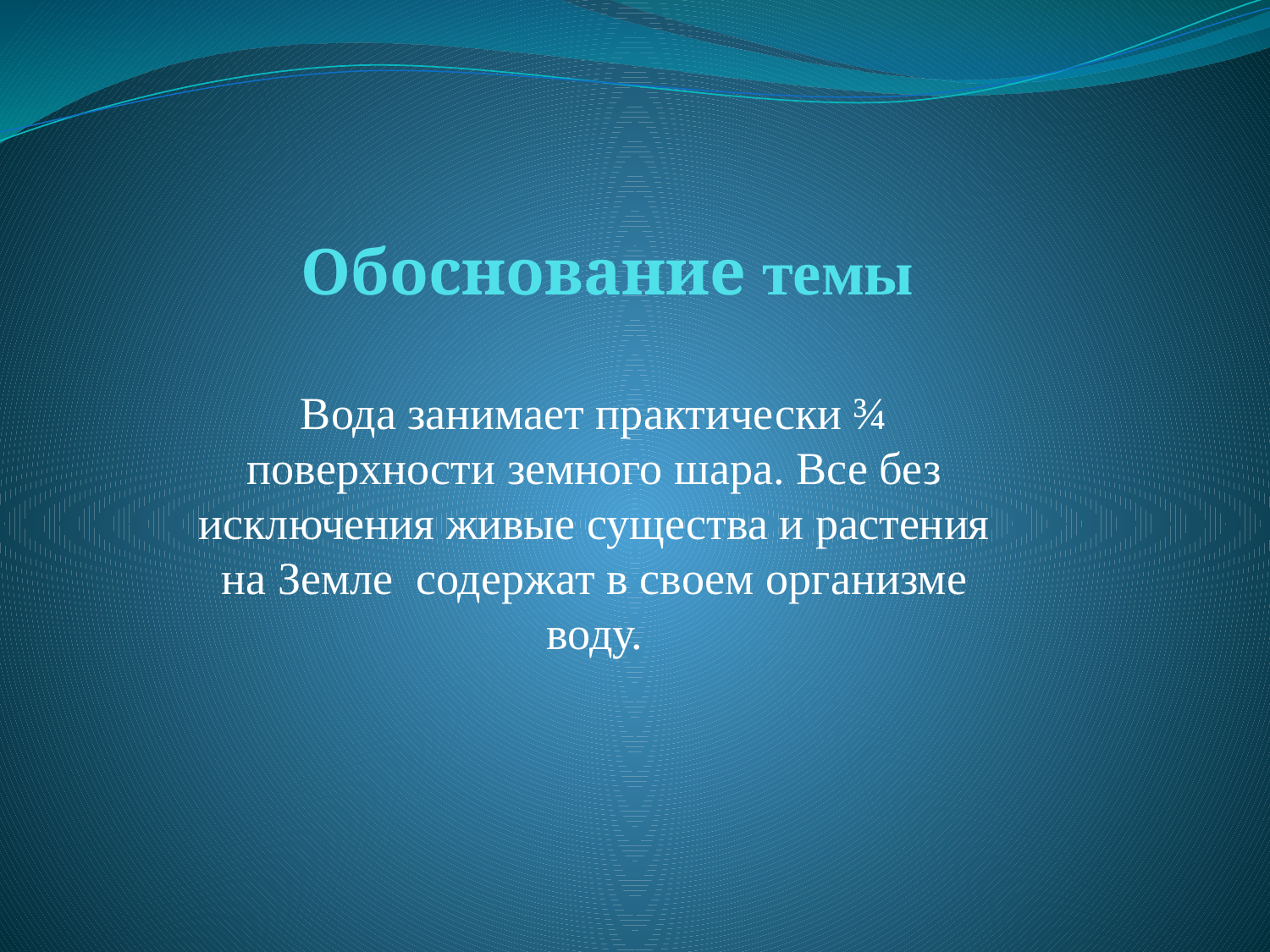

# Обоснование темы
Вода занимает практически ¾ поверхности земного шара. Все без исключения живые существа и растения на Земле  содержат в своем организме воду.